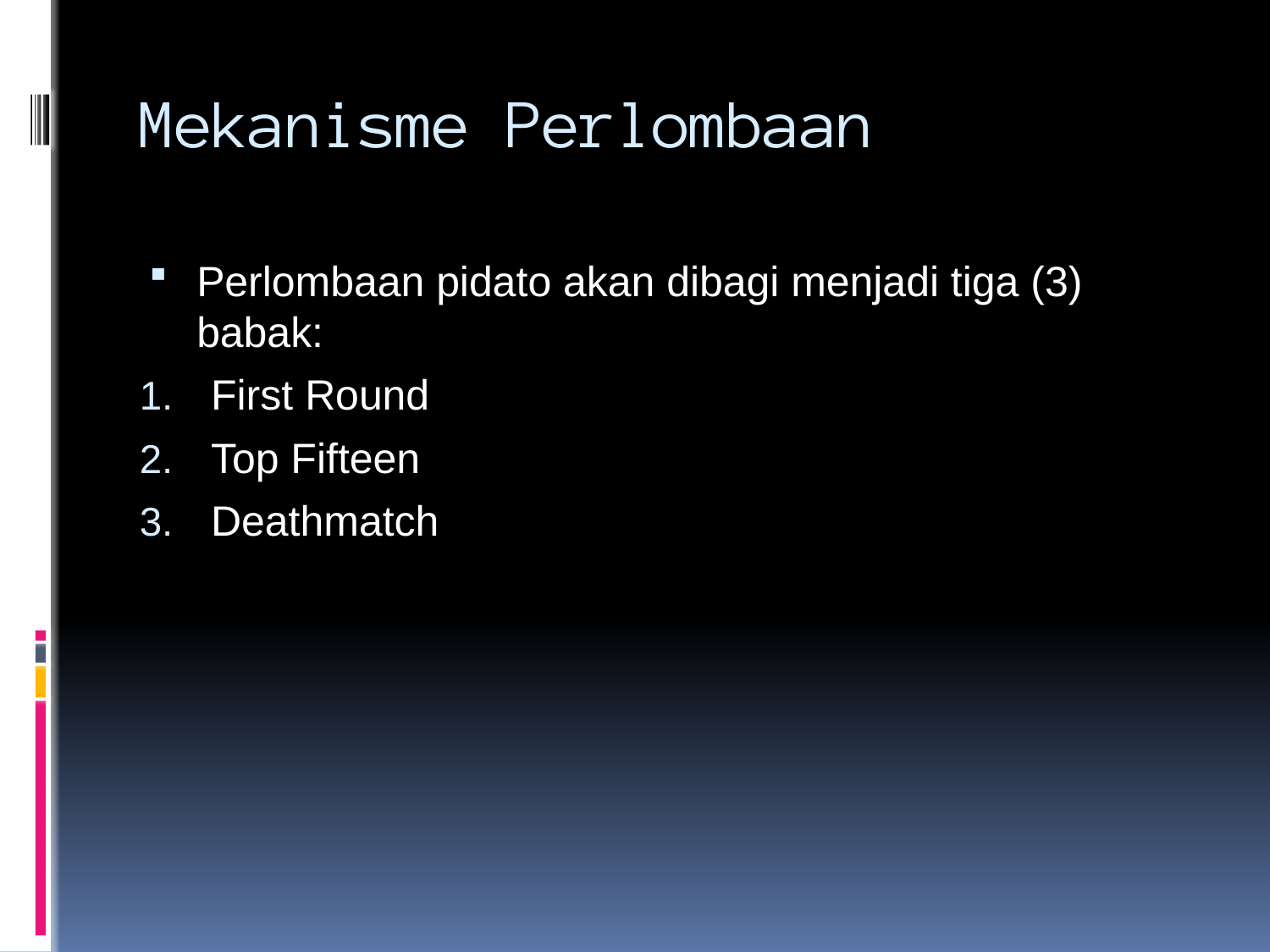

# Mekanisme Perlombaan
Perlombaan pidato akan dibagi menjadi tiga (3) babak:
First Round
Top Fifteen
Deathmatch